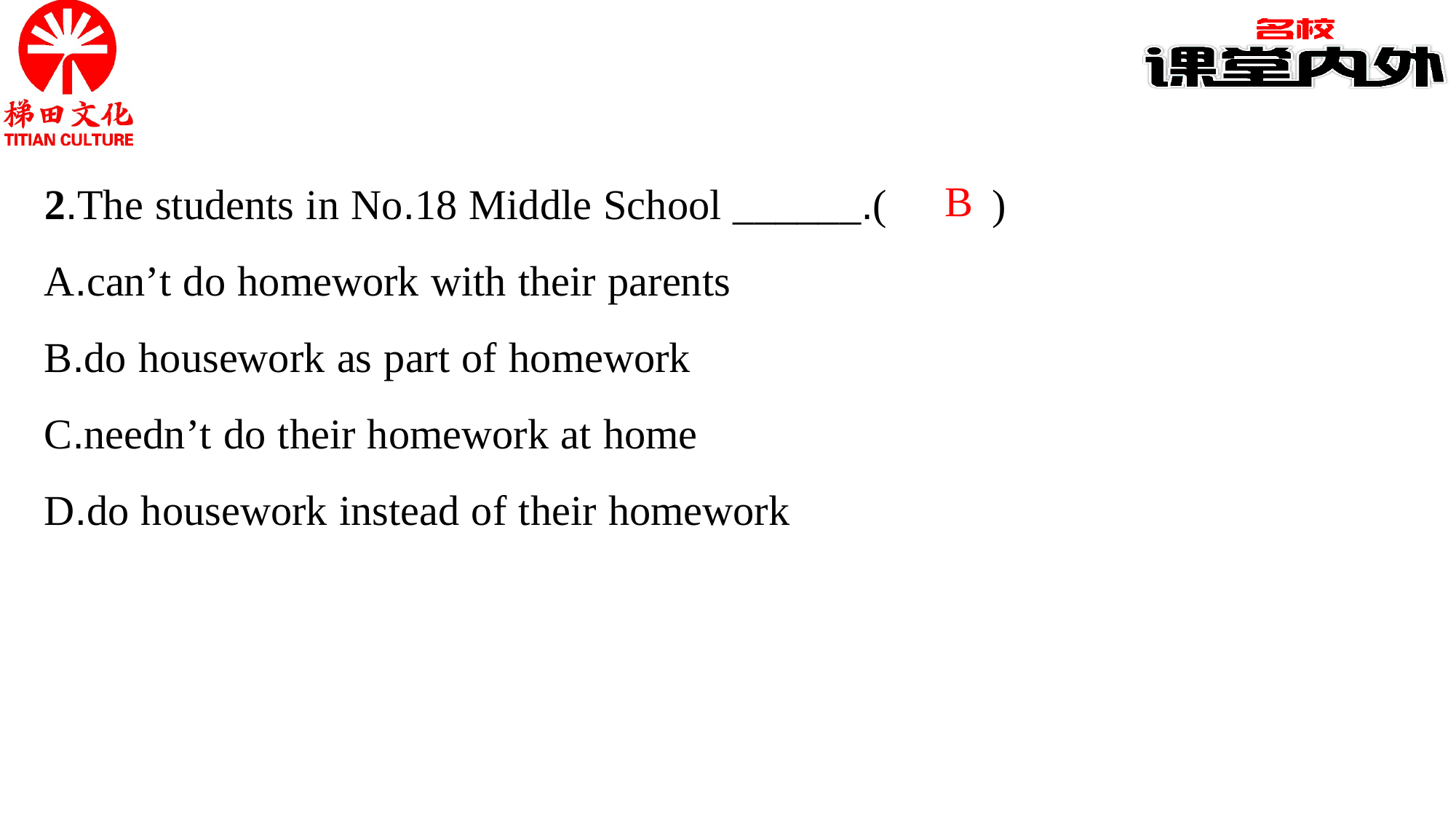

2.The students in No.18 Middle School ______.(　　)
A.can’t do homework with their parents
B.do housework as part of homework
C.needn’t do their homework at home
D.do housework instead of their homework
B